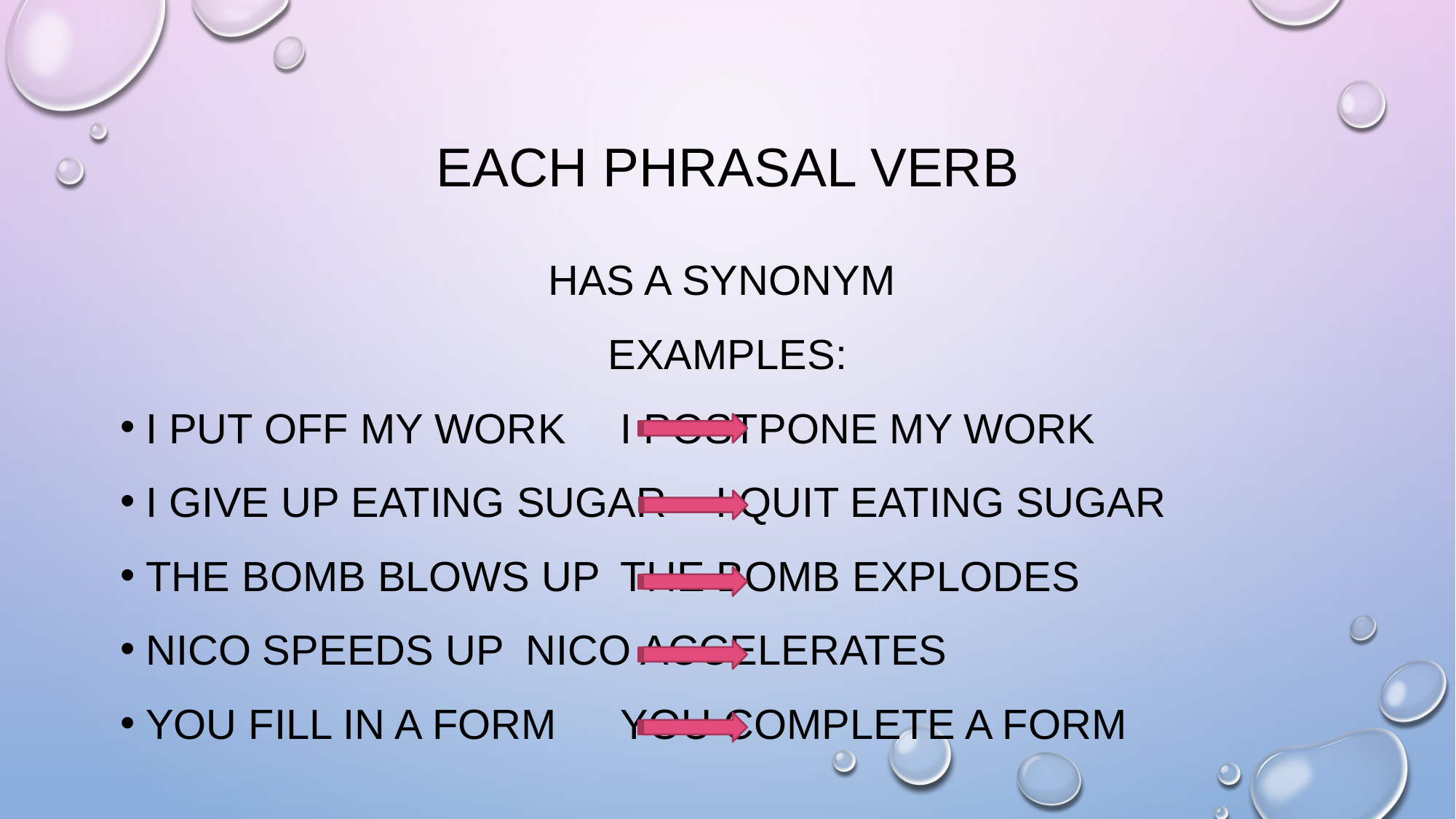

# Each Phrasal Verb
Has a synonym
Examples:
I put off my work			I postpone my work
I give up eating sugar		I quit eating sugar
The bomb blows up		the bomb explodes
Nico speeds up			Nico accelerates
You fill in a form			you complete a form